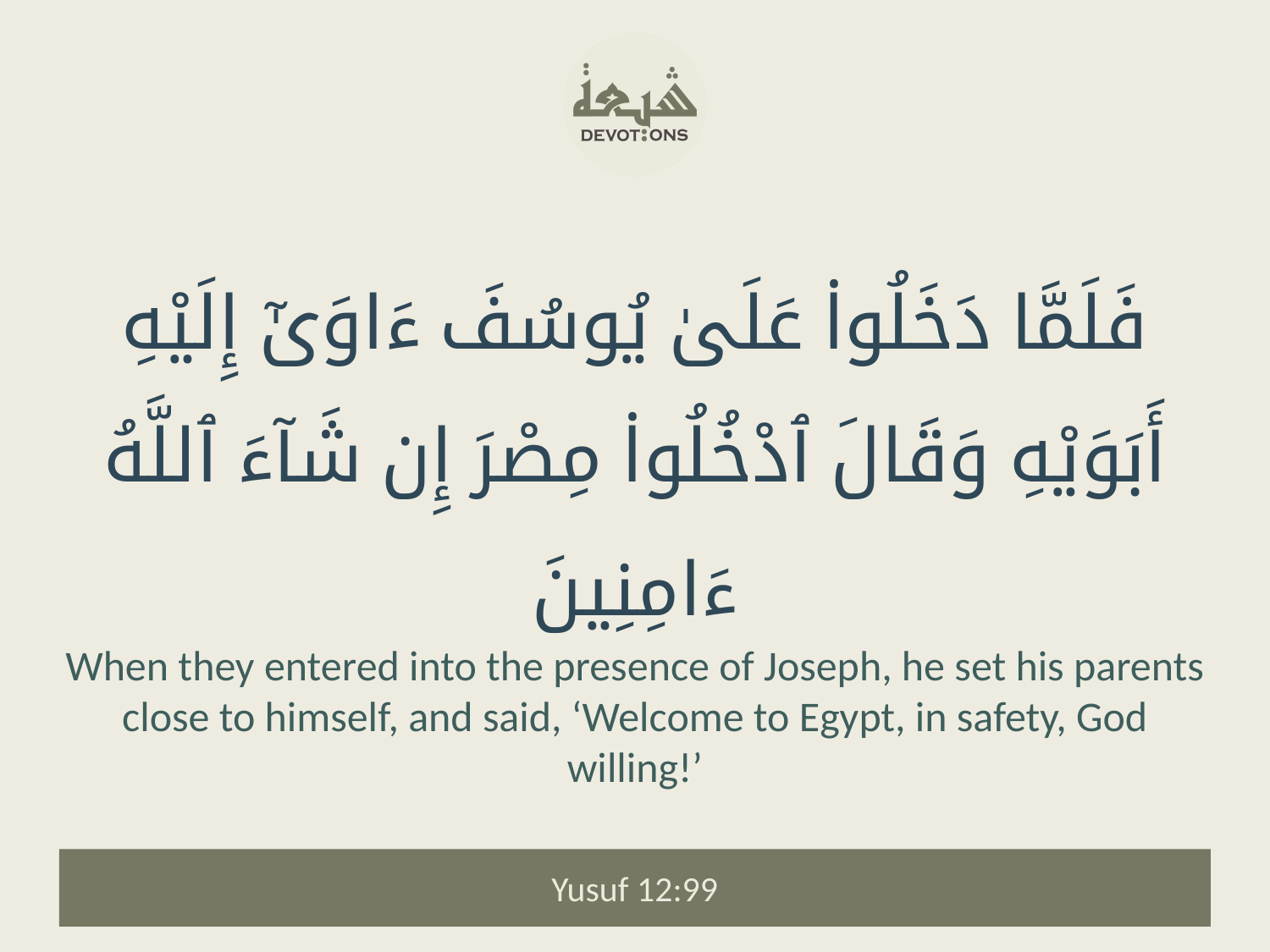

فَلَمَّا دَخَلُوا۟ عَلَىٰ يُوسُفَ ءَاوَىٰٓ إِلَيْهِ أَبَوَيْهِ وَقَالَ ٱدْخُلُوا۟ مِصْرَ إِن شَآءَ ٱللَّهُ ءَامِنِينَ
When they entered into the presence of Joseph, he set his parents close to himself, and said, ‘Welcome to Egypt, in safety, God willing!’
Yusuf 12:99